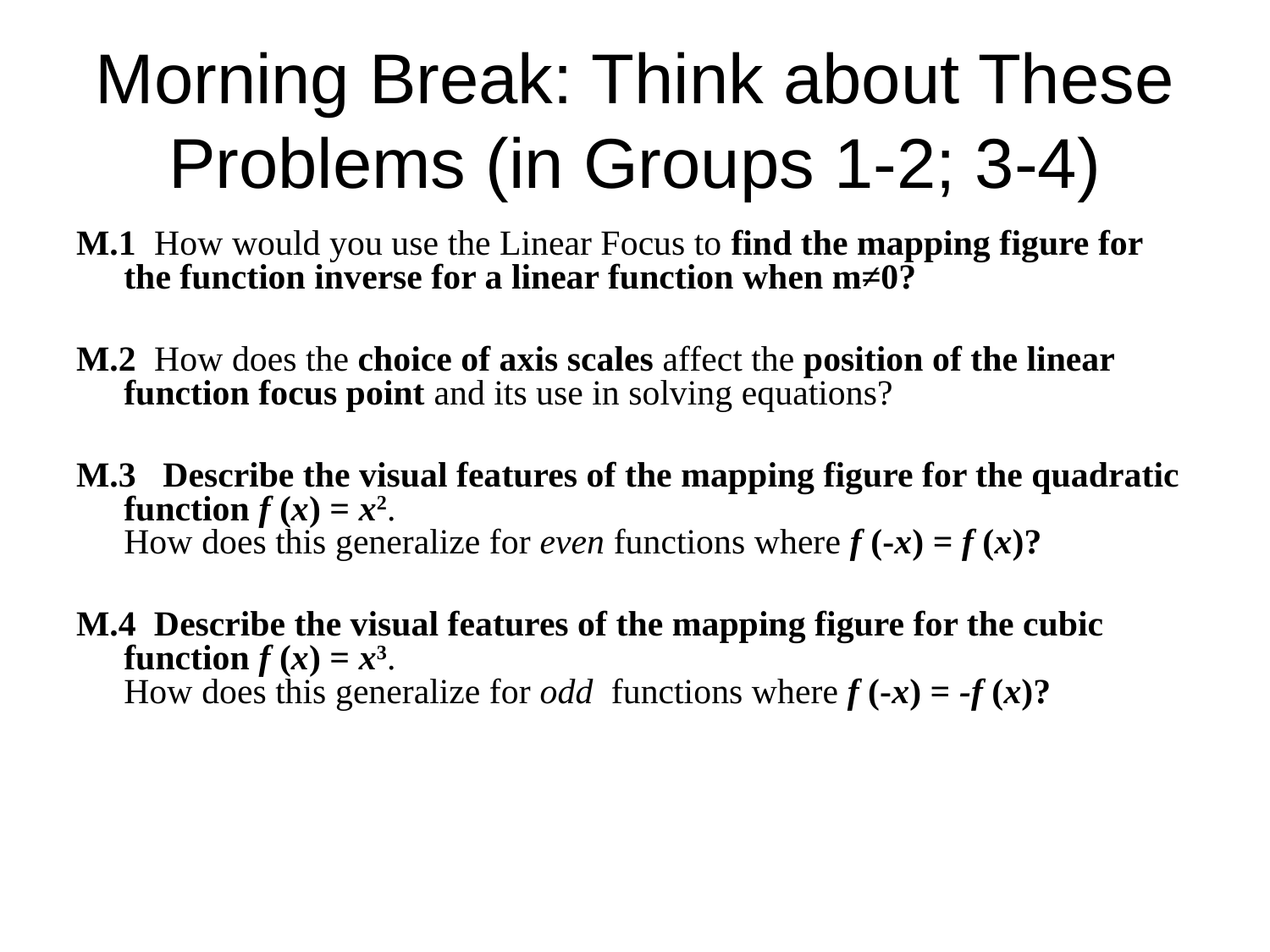

# Morning Break: Think about These Problems (in Groups 1-2; 3-4)
M.1  How would you use the Linear Focus to find the mapping figure for the function inverse for a linear function when m≠0?

M.2  How does the choice of axis scales affect the position of the linear function focus point and its use in solving equations?

M.3   Describe the visual features of the mapping figure for the quadratic function f (x) = x2.
How does this generalize for even functions where f (-x) = f (x)?

M.4  Describe the visual features of the mapping figure for the cubic function f (x) = x3.
How does this generalize for odd  functions where f (-x) = -f (x)?